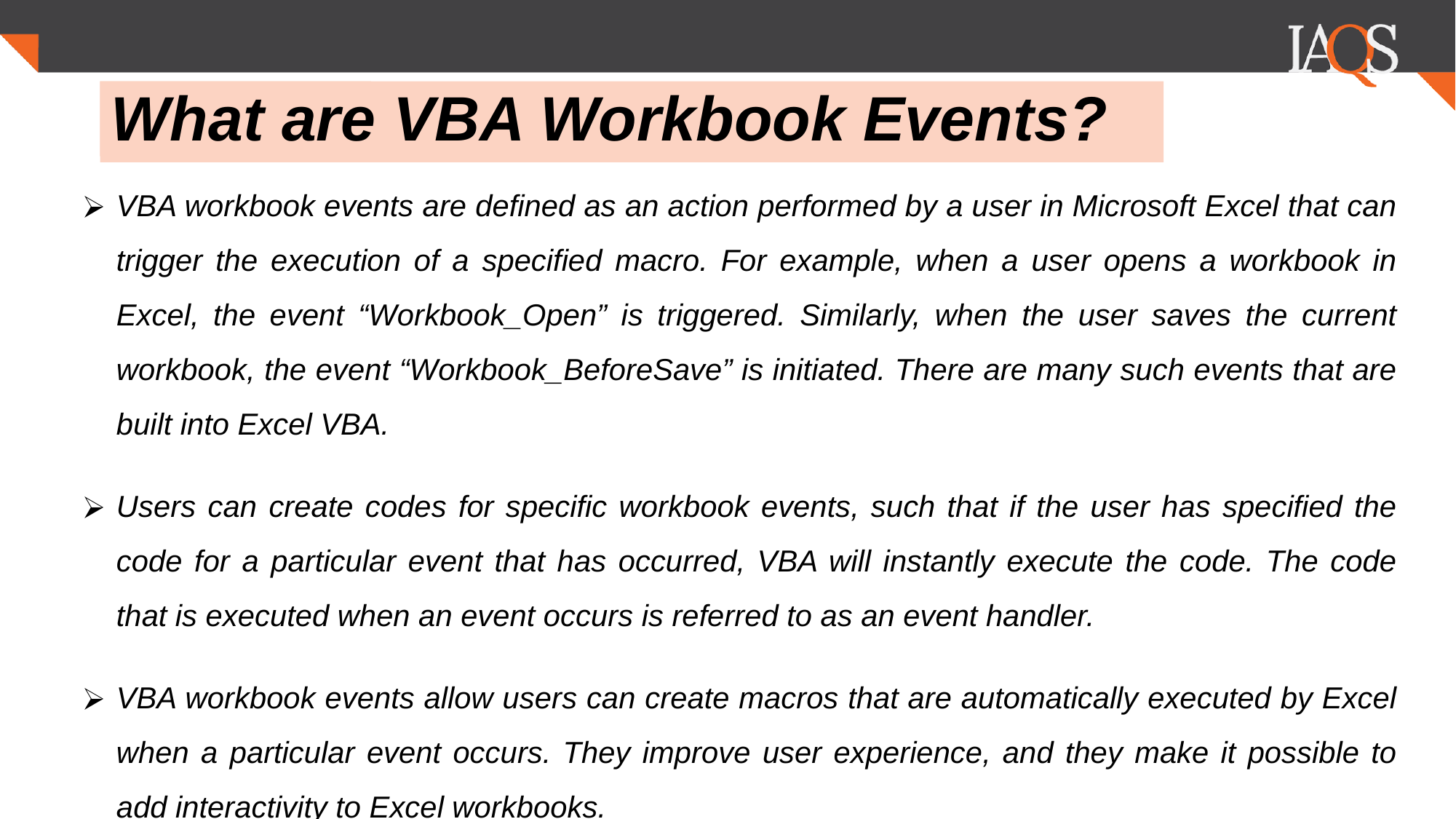

.

# What are VBA Workbook Events?
VBA workbook events are defined as an action performed by a user in Microsoft Excel that can trigger the execution of a specified macro. For example, when a user opens a workbook in Excel, the event “Workbook_Open” is triggered. Similarly, when the user saves the current workbook, the event “Workbook_BeforeSave” is initiated. There are many such events that are built into Excel VBA.
Users can create codes for specific workbook events, such that if the user has specified the code for a particular event that has occurred, VBA will instantly execute the code. The code that is executed when an event occurs is referred to as an event handler.
VBA workbook events allow users can create macros that are automatically executed by Excel when a particular event occurs. They improve user experience, and they make it possible to add interactivity to Excel workbooks.